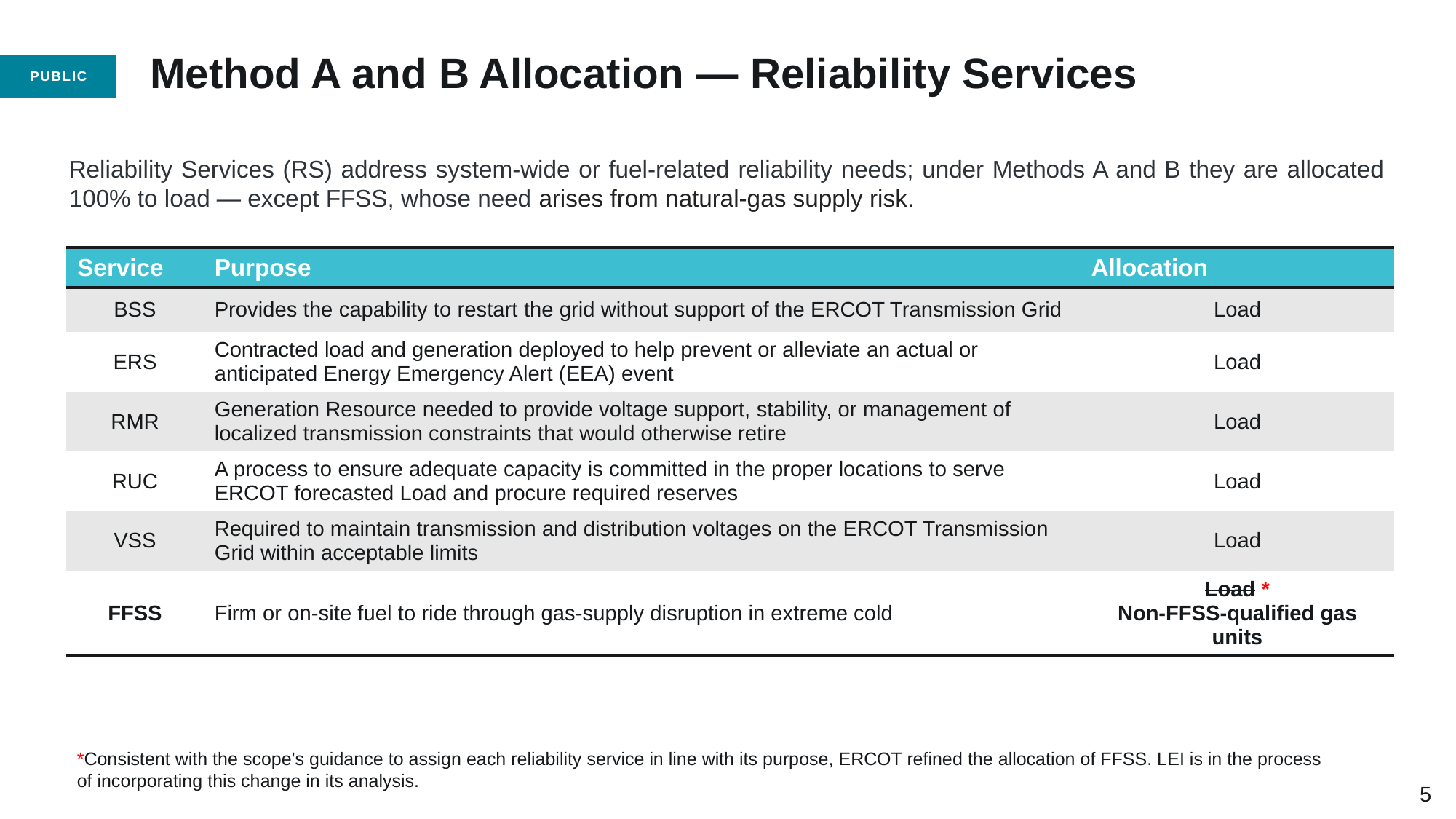

# Method A and B Allocation — Reliability Services
Reliability Services (RS) address system-wide or fuel-related reliability needs; under Methods A and B they are allocated 100% to load — except FFSS, whose need arises from natural-gas supply risk.
| Service | Purpose | Allocation |
| --- | --- | --- |
| BSS | Provides the capability to restart the grid without support of the ERCOT Transmission Grid | Load |
| ERS | Contracted load and generation deployed to help prevent or alleviate an actual or anticipated Energy Emergency Alert (EEA) event | Load |
| RMR | Generation Resource needed to provide voltage support, stability, or management of localized transmission constraints that would otherwise retire | Load |
| RUC | A process to ensure adequate capacity is committed in the proper locations to serve ERCOT forecasted Load and procure required reserves | Load |
| VSS | Required to maintain transmission and distribution voltages on the ERCOT Transmission Grid within acceptable limits | Load |
| FFSS | Firm or on-site fuel to ride through gas-supply disruption in extreme cold | Load \* Non-FFSS-qualified gas units |
*Consistent with the scope's guidance to assign each reliability service in line with its purpose, ERCOT refined the allocation of FFSS. LEI is in the process of incorporating this change in its analysis.
5